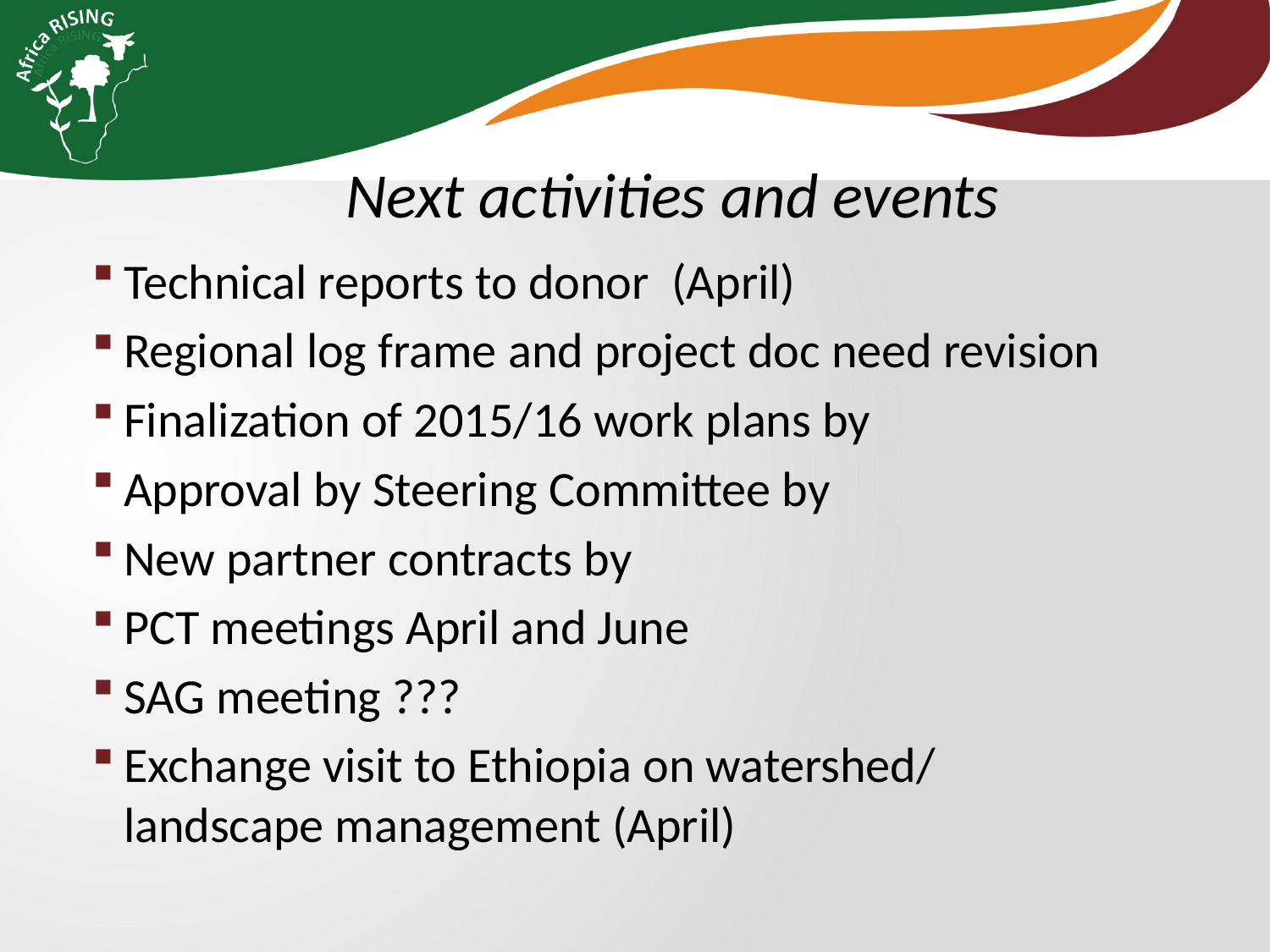

Next activities and events
Technical reports to donor  (April)
Regional log frame and project doc need revision
Finalization of 2015/16 work plans by
Approval by Steering Committee by
New partner contracts by
PCT meetings April and June
SAG meeting ???
Exchange visit to Ethiopia on watershed/ landscape management (April)